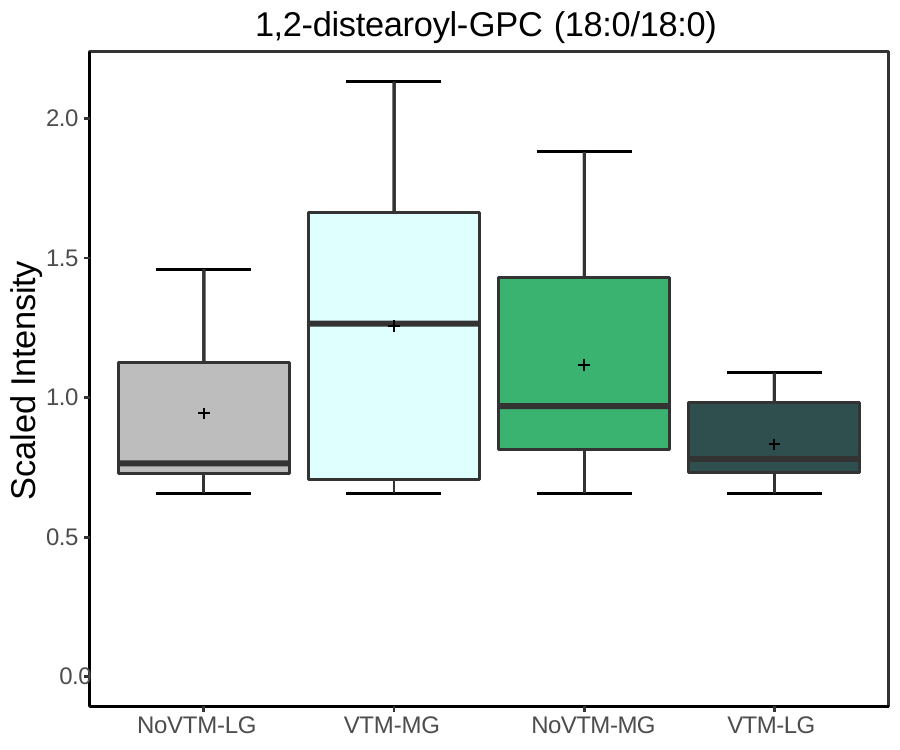

1,2-distearoyl-GPC (18:0/18:0)

2.0

1.5
Scaled Intensity

1.0

0.5
0.0
NoVTM-LG
VTM-MG
NoVTM-MG
VTM-LG